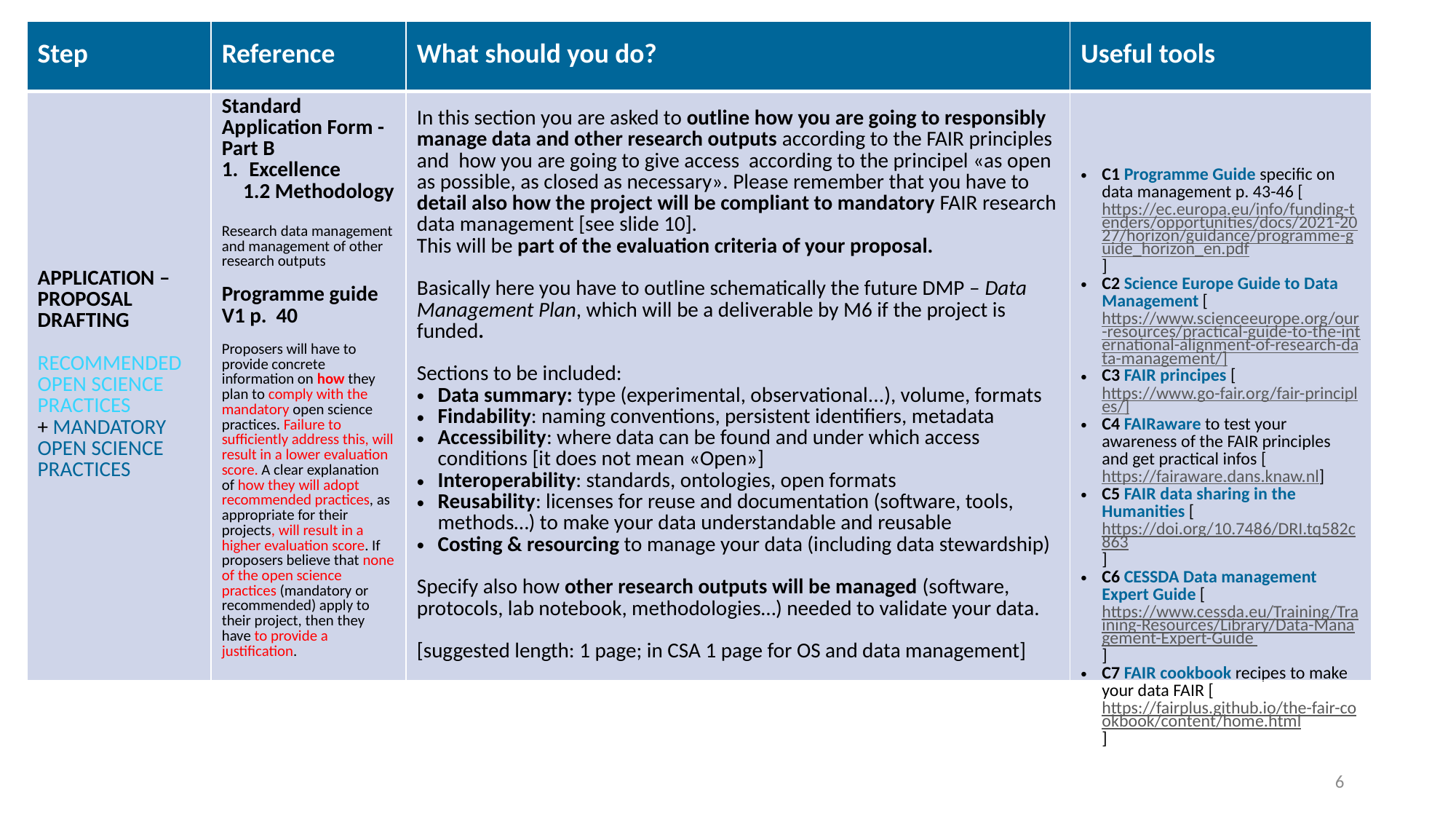

| Step | Reference | What should you do? | Useful tools |
| --- | --- | --- | --- |
| APPLICATION – PROPOSAL DRAFTING RECOMMENDED OPEN SCIENCE PRACTICES + MANDATORY OPEN SCIENCE PRACTICES | Standard Application Form - Part B Excellence 1.2 Methodology Research data management and management of other research outputs Programme guide V1 p. 40 Proposers will have to provide concrete information on how they plan to comply with the mandatory open science practices. Failure to sufficiently address this, will result in a lower evaluation score. A clear explanation of how they will adopt recommended practices, as appropriate for their projects, will result in a higher evaluation score. If proposers believe that none of the open science practices (mandatory or recommended) apply to their project, then they have to provide a justification. | In this section you are asked to outline how you are going to responsibly manage data and other research outputs according to the FAIR principles and how you are going to give access according to the principel «as open as possible, as closed as necessary». Please remember that you have to detail also how the project will be compliant to mandatory FAIR research data management [see slide 10]. This will be part of the evaluation criteria of your proposal. Basically here you have to outline schematically the future DMP – Data Management Plan, which will be a deliverable by M6 if the project is funded. Sections to be included: Data summary: type (experimental, observational...), volume, formats Findability: naming conventions, persistent identifiers, metadata Accessibility: where data can be found and under which access conditions [it does not mean «Open»] Interoperability: standards, ontologies, open formats Reusability: licenses for reuse and documentation (software, tools, methods…) to make your data understandable and reusable Costing & resourcing to manage your data (including data stewardship) Specify also how other research outputs will be managed (software, protocols, lab notebook, methodologies…) needed to validate your data. [suggested length: 1 page; in CSA 1 page for OS and data management] | C1 Programme Guide specific on data management p. 43-46 [https://ec.europa.eu/info/funding-tenders/opportunities/docs/2021-2027/horizon/guidance/programme-guide\_horizon\_en.pdf] C2 Science Europe Guide to Data Management [https://www.scienceeurope.org/our-resources/practical-guide-to-the-international-alignment-of-research-data-management/] C3 FAIR principes [https://www.go-fair.org/fair-principles/] C4 FAIRaware to test your awareness of the FAIR principles and get practical infos [https://fairaware.dans.knaw.nl] C5 FAIR data sharing in the Humanities [https://doi.org/10.7486/DRI.tq582c863] C6 CESSDA Data management Expert Guide [https://www.cessda.eu/Training/Training-Resources/Library/Data-Management-Expert-Guide ] C7 FAIR cookbook recipes to make your data FAIR [https://fairplus.github.io/the-fair-cookbook/content/home.html] |
6